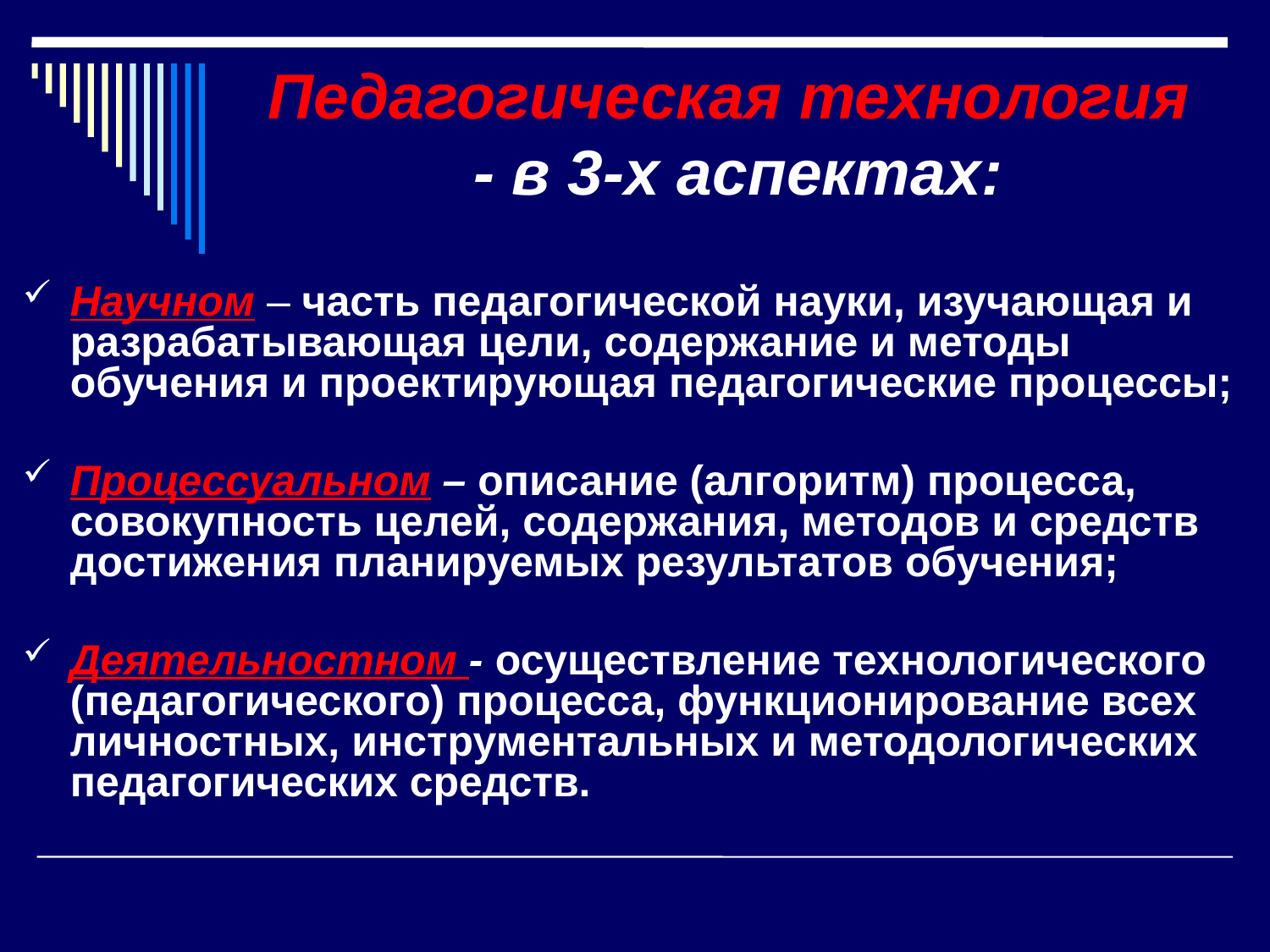

Педагогическая технология
 - в 3-х аспектах:
Научном – часть педагогической науки, изучающая и разрабатывающая цели, содержание и методы обучения и проектирующая педагогические процессы;

Процессуальном – описание (алгоритм) процесса, совокупность целей, содержания, методов и средств достижения планируемых результатов обучения;

Деятельностном - осуществление технологического (педагогического) процесса, функционирование всех личностных, инструментальных и методологических педагогических средств.